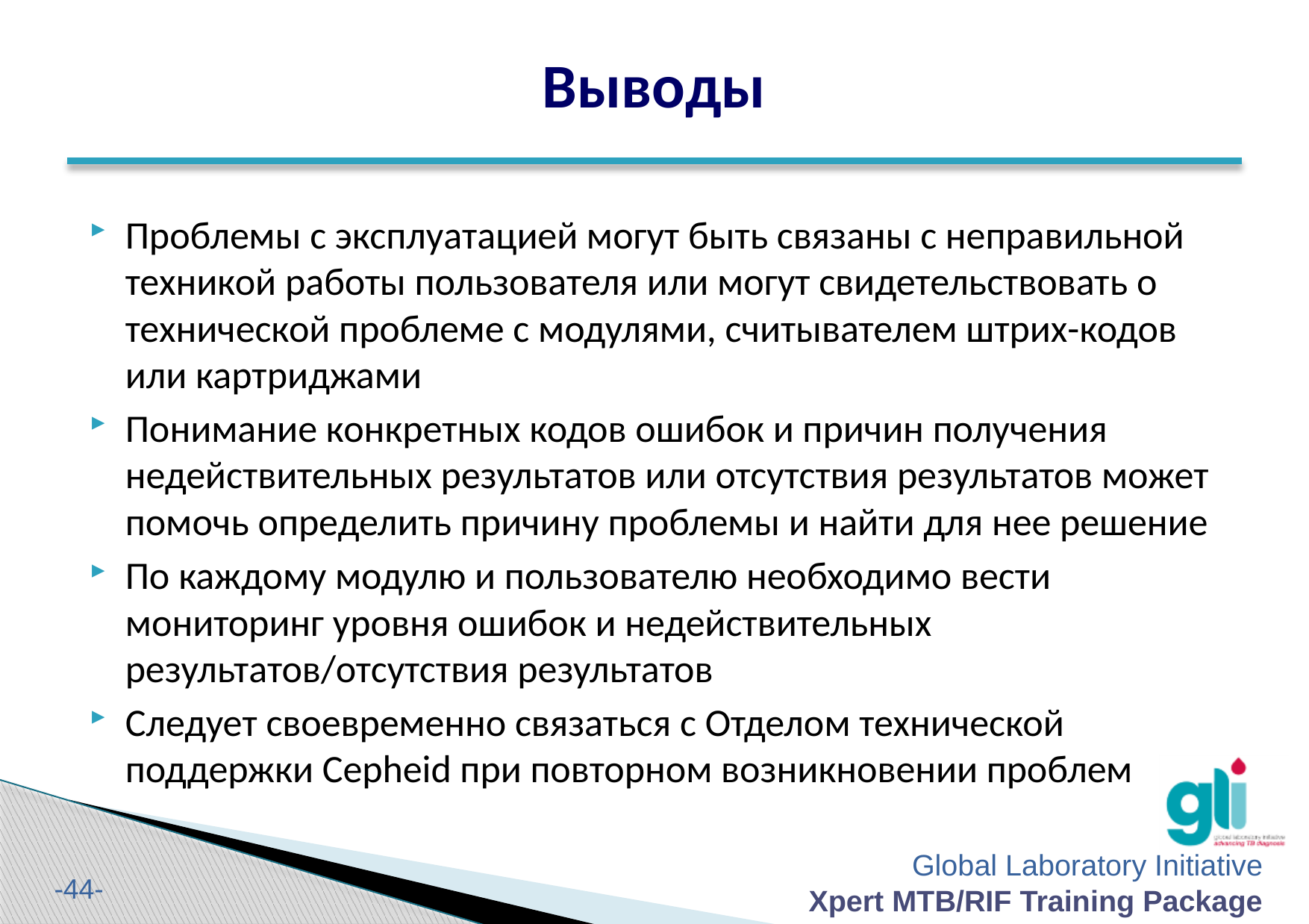

Выводы

Проблемы с эксплуатацией могут быть связаны с неправильной техникой работы пользователя или могут свидетельствовать о технической проблеме с модулями, считывателем штрих-кодов или картриджами
Понимание конкретных кодов ошибок и причин получения недействительных результатов или отсутствия результатов может помочь определить причину проблемы и найти для нее решение
По каждому модулю и пользователю необходимо вести мониторинг уровня ошибок и недействительных результатов/отсутствия результатов
Следует своевременно связаться с Отделом технической поддержки Cepheid при повторном возникновении проблем